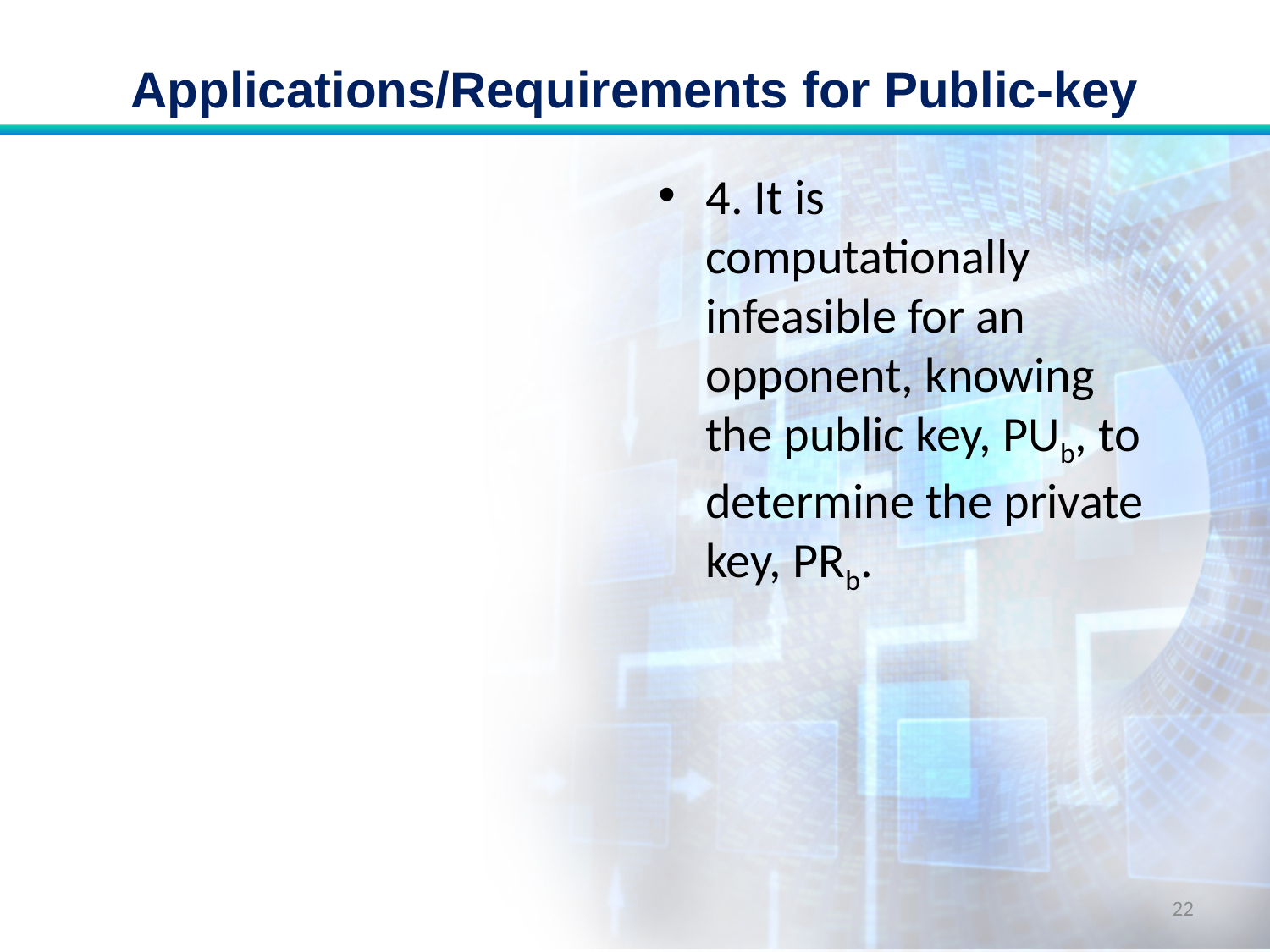

# Applications/Requirements for Public-key
4. It is computationally infeasible for an opponent, knowing the public key, PUb, to determine the private key, PRb.

22